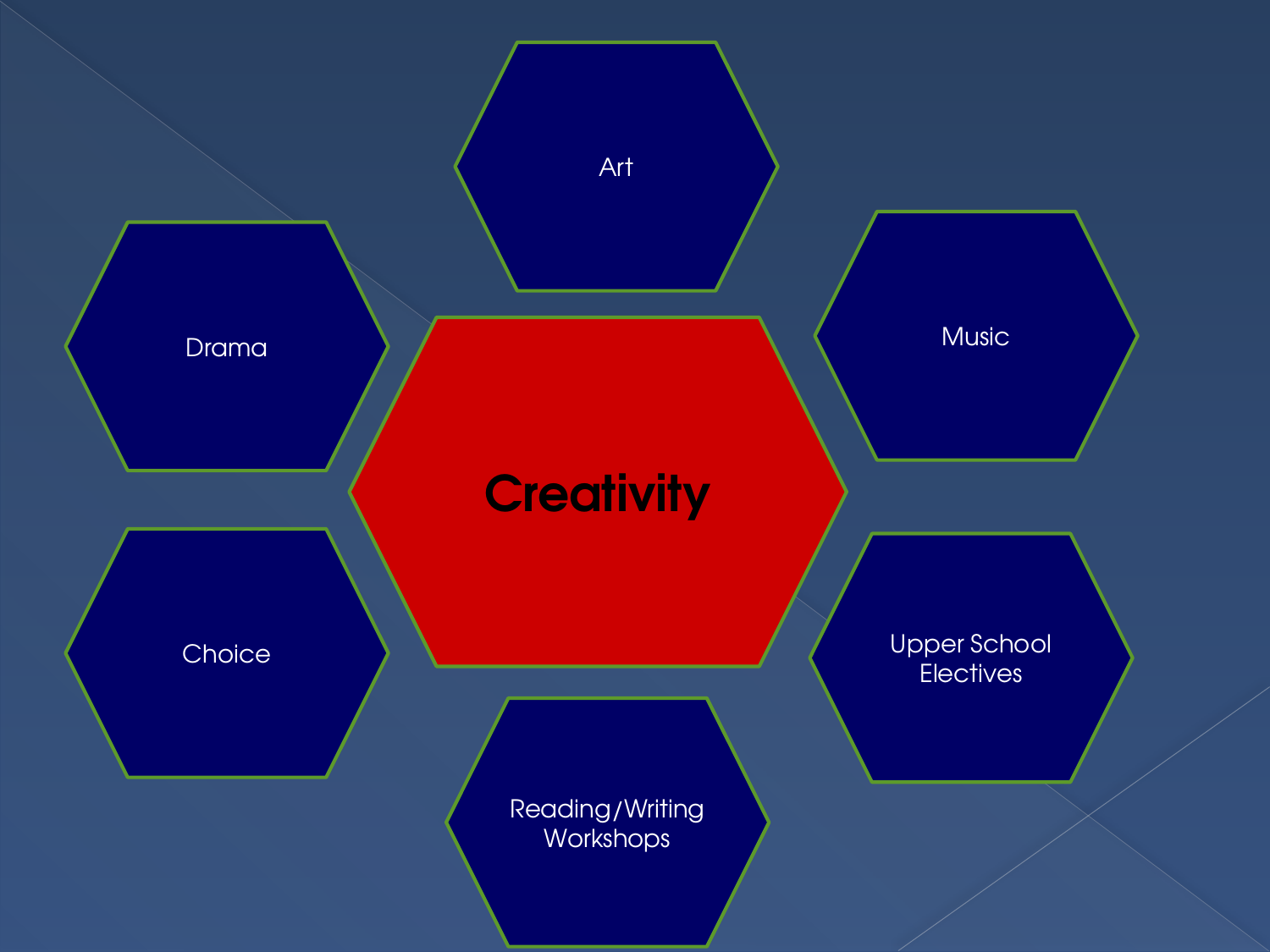

Art
Music
Drama
Creativity
Choice
Upper School
Electives
Reading/Writing
Workshops